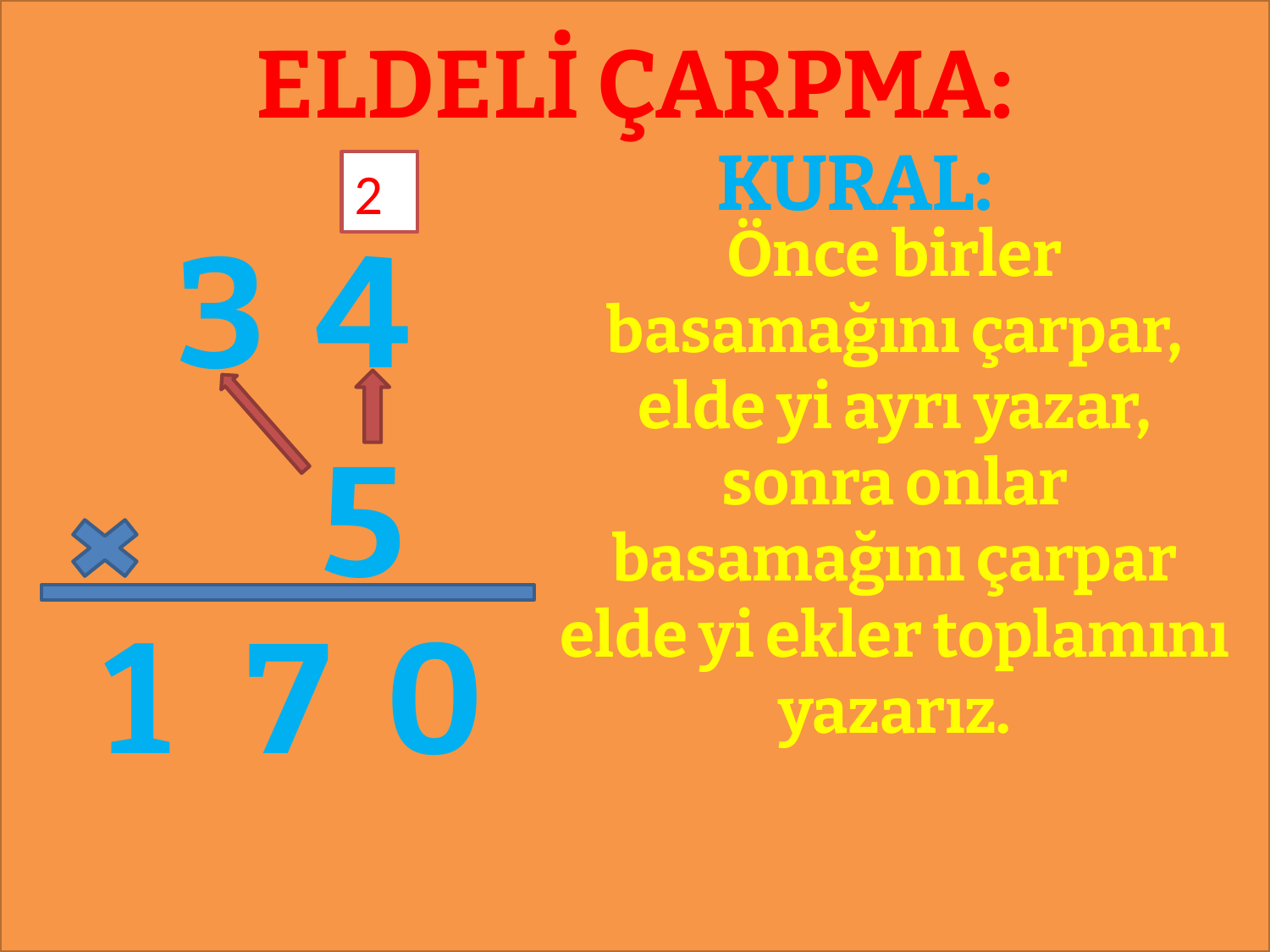

ELDELİ ÇARPMA:
KURAL:
2
3
4
Önce birler basamağını çarpar, elde yi ayrı yazar, sonra onlar basamağını çarpar elde yi ekler toplamını yazarız.
#

5

1
7
0